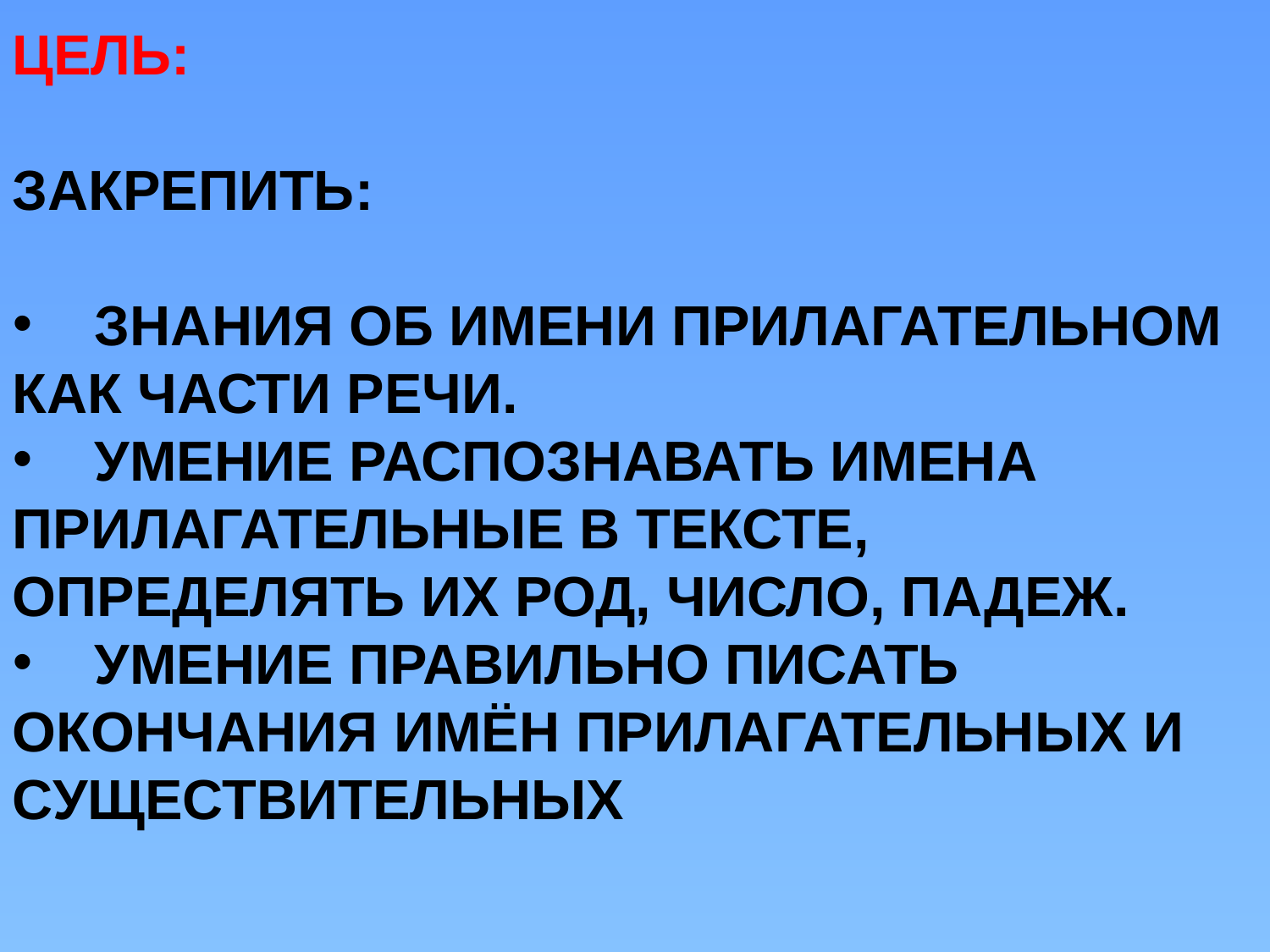

Цель:

Закрепить:

    знания об имени прилагательном как части речи.
    умение распознавать имена прилагательные в тексте, определять их род, число, падеж.
    умение правильно писать окончания имён прилагательных и существительных